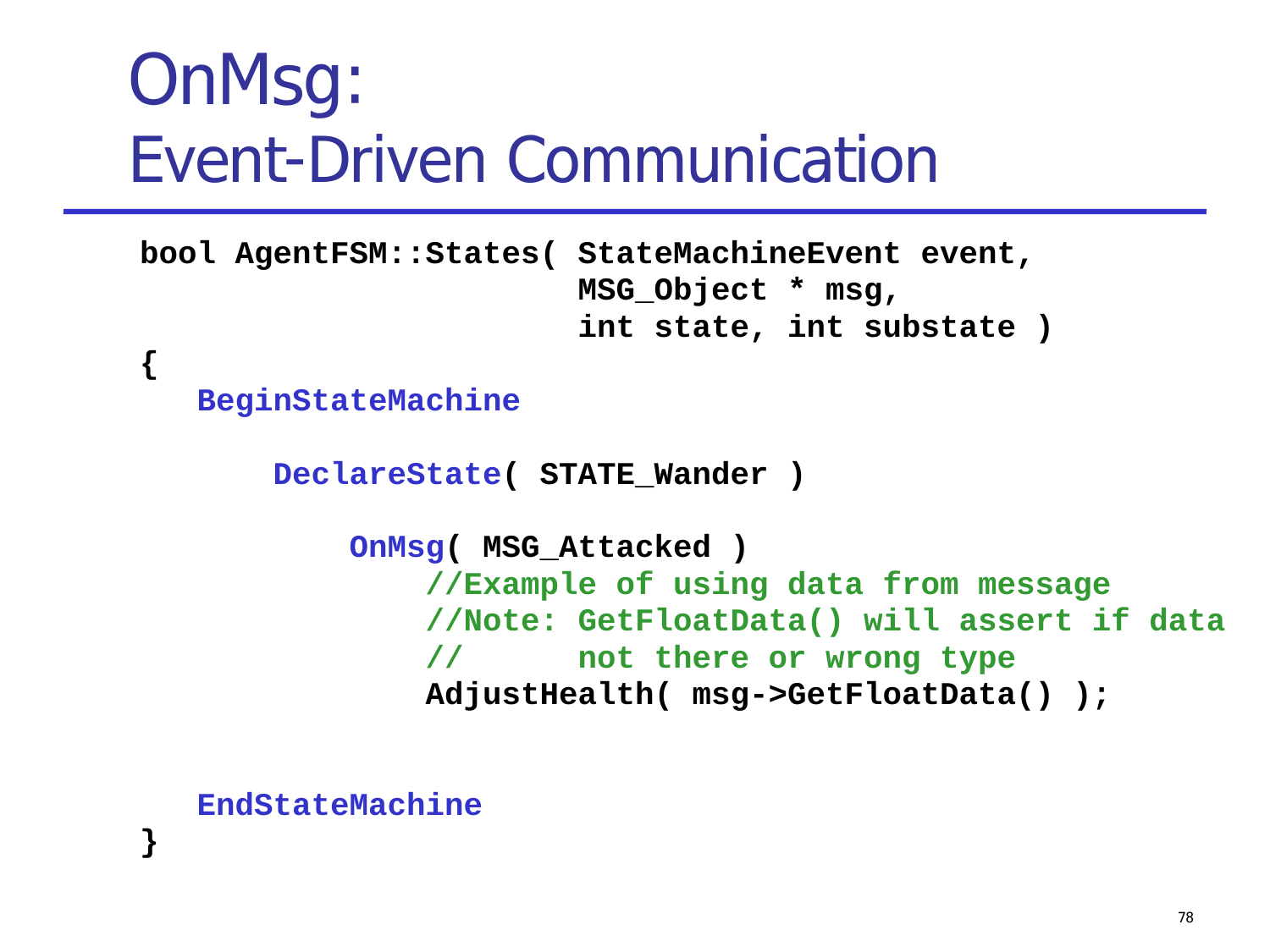

# OnMsg: Event-Driven Communication
bool AgentFSM::States( StateMachineEvent event,
                       MSG_Object * msg,
                       int state, int substate )
{
   BeginStateMachine

       DeclareState( STATE_Wander )

           OnMsg( MSG_Attacked )
               //Example of using data from message
               //Note: GetFloatData() will assert if data
               //      not there or wrong type
               AdjustHealth( msg->GetFloatData() );

   EndStateMachine
}
78